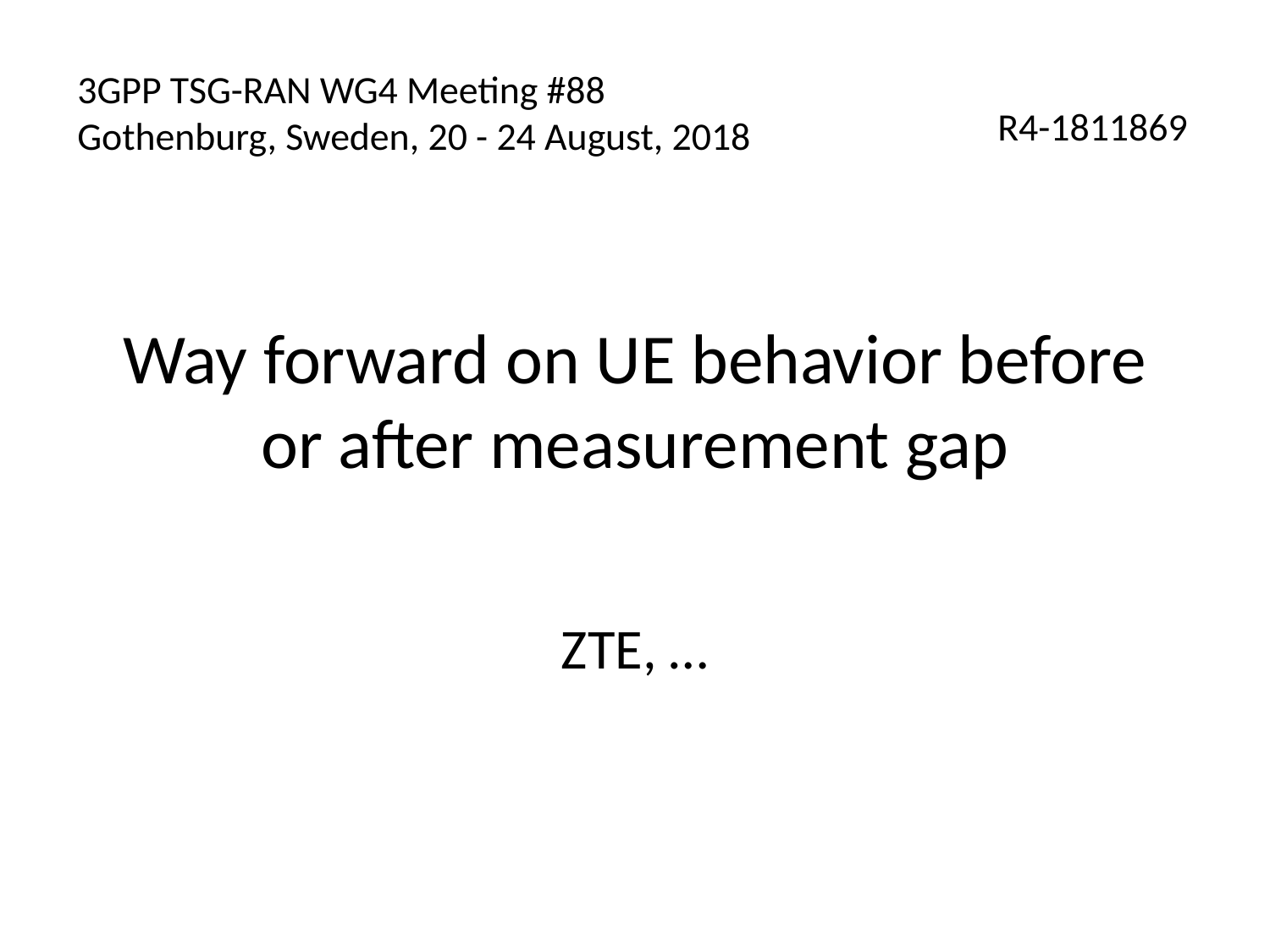

3GPP TSG-RAN WG4 Meeting #88
Gothenburg, Sweden, 20 - 24 August, 2018
R4-1811869
# Way forward on UE behavior before or after measurement gap
ZTE, …
1